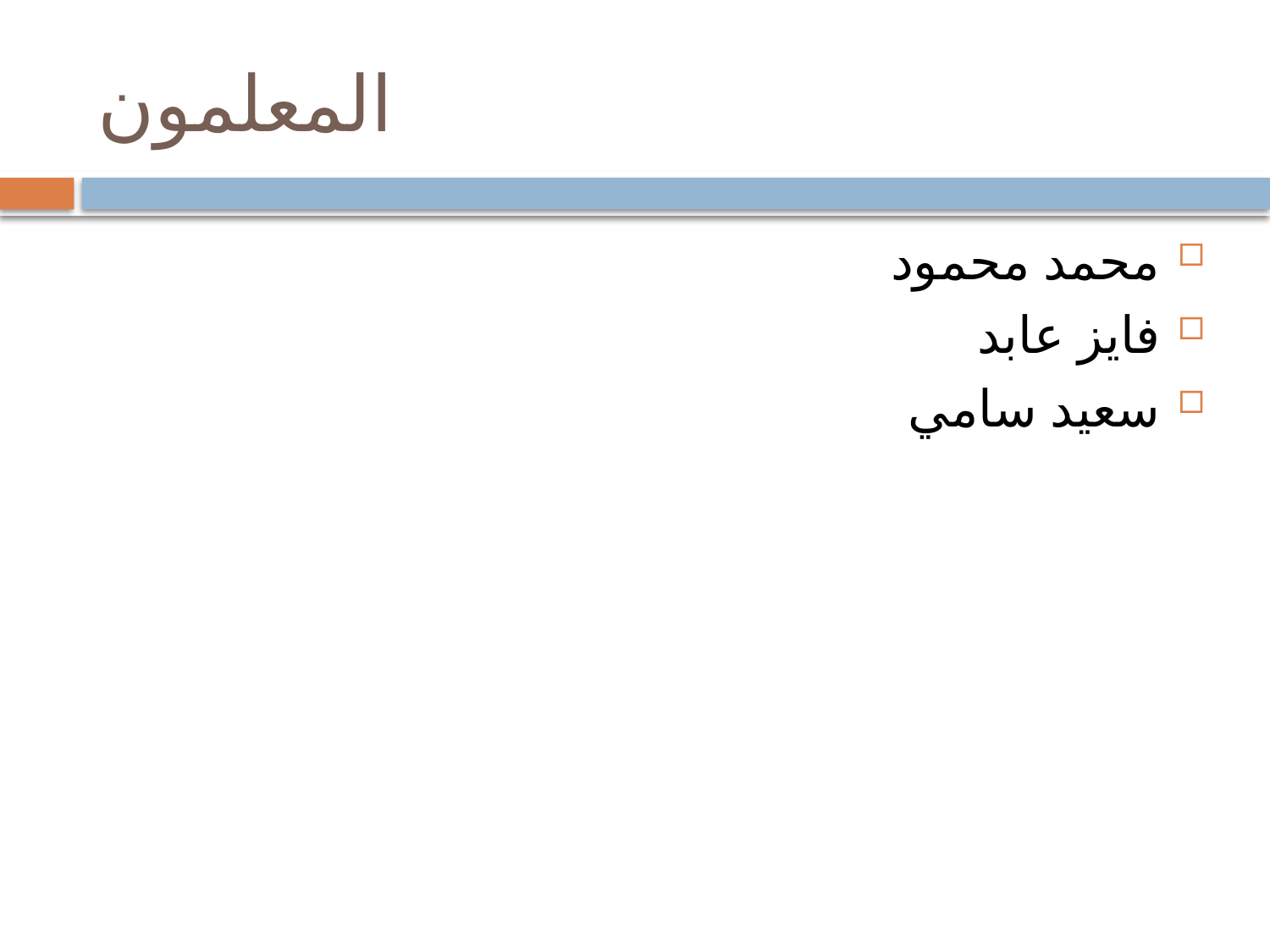

# المعلمون
محمد محمود
فايز عابد
سعيد سامي